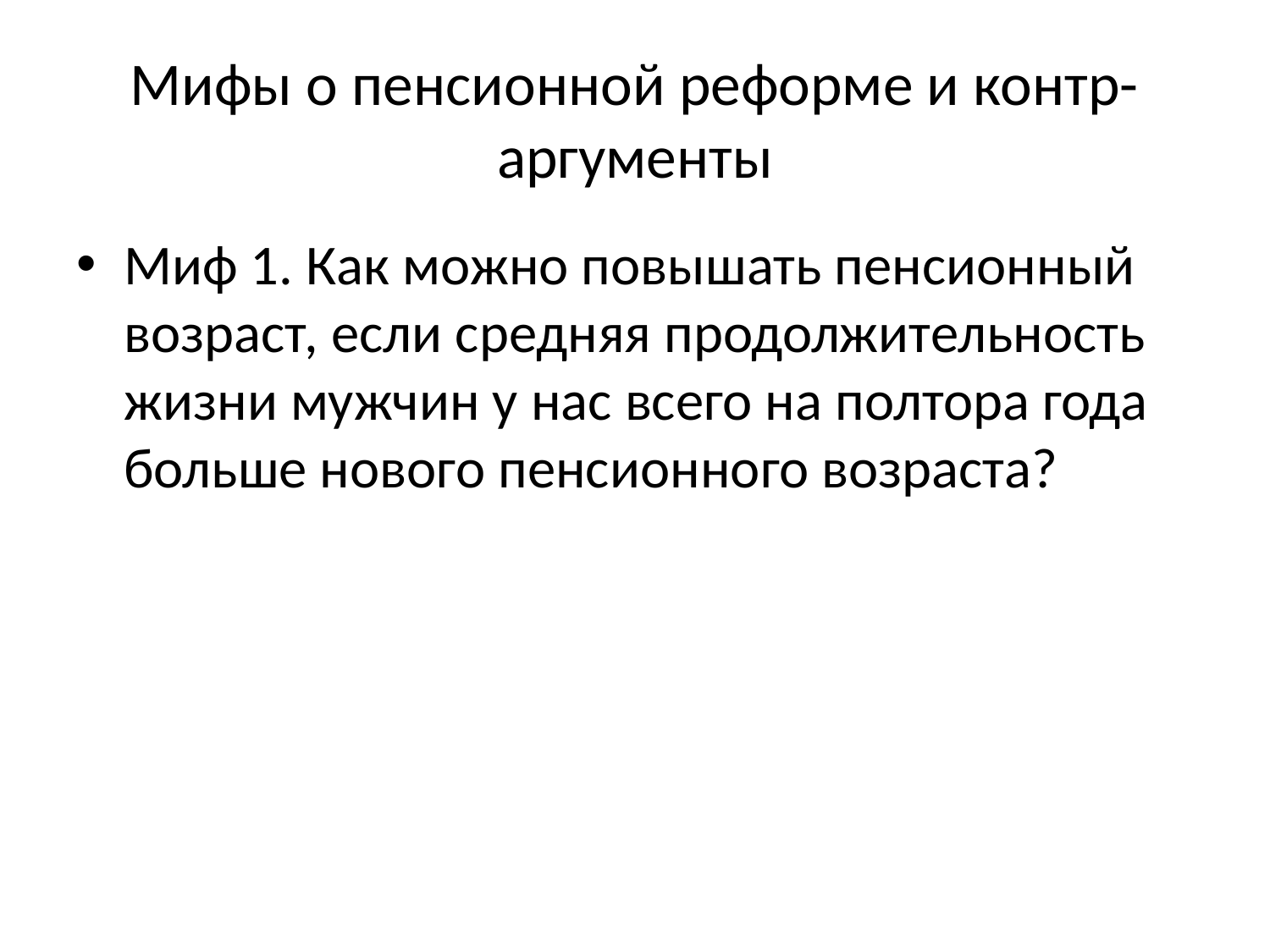

# Мифы о пенсионной реформе и контр-аргументы
Миф 1. Как можно повышать пенсионный возраст, если средняя продолжительность жизни мужчин у нас всего на полтора года больше нового пенсионного возраста?